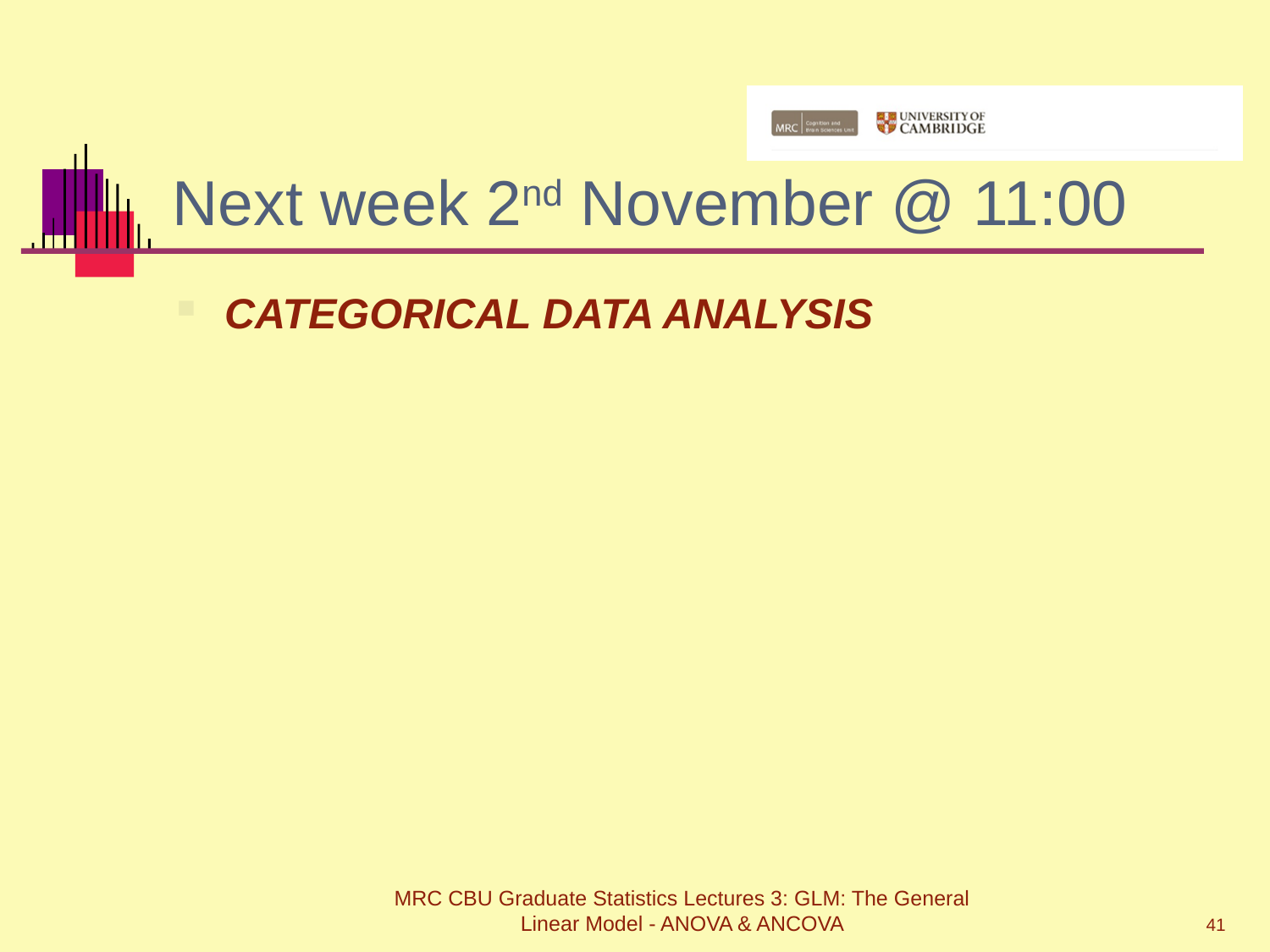

# Next week 2nd November @ 11:00
CATEGORICAL DATA ANALYSIS

MRC CBU Graduate Statistics Lectures 3: GLM: The General Linear Model - ANOVA & ANCOVA
41